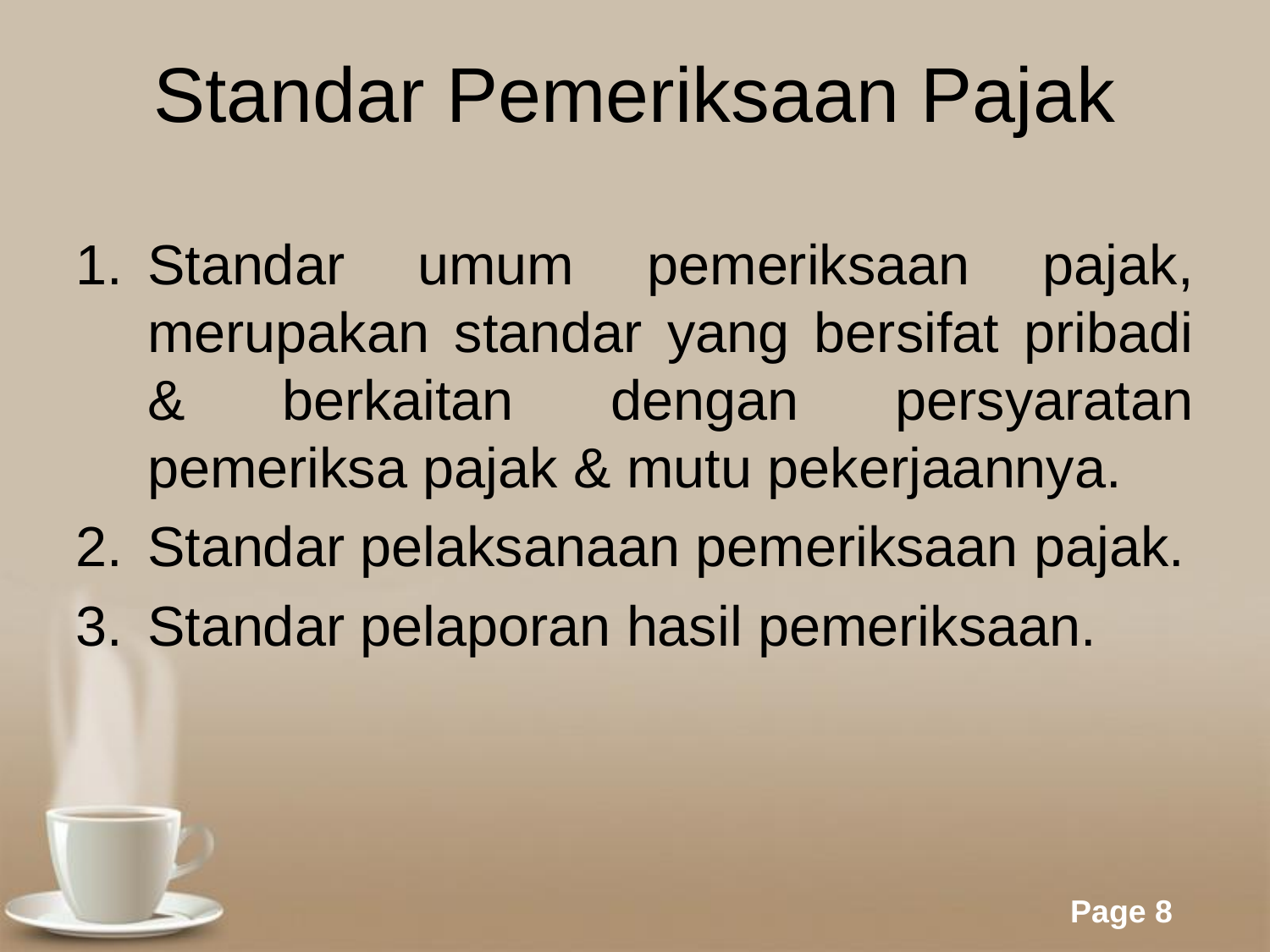

# Standar Pemeriksaan Pajak
Standar umum pemeriksaan pajak, merupakan standar yang bersifat pribadi & berkaitan dengan persyaratan pemeriksa pajak & mutu pekerjaannya.
Standar pelaksanaan pemeriksaan pajak.
Standar pelaporan hasil pemeriksaan.